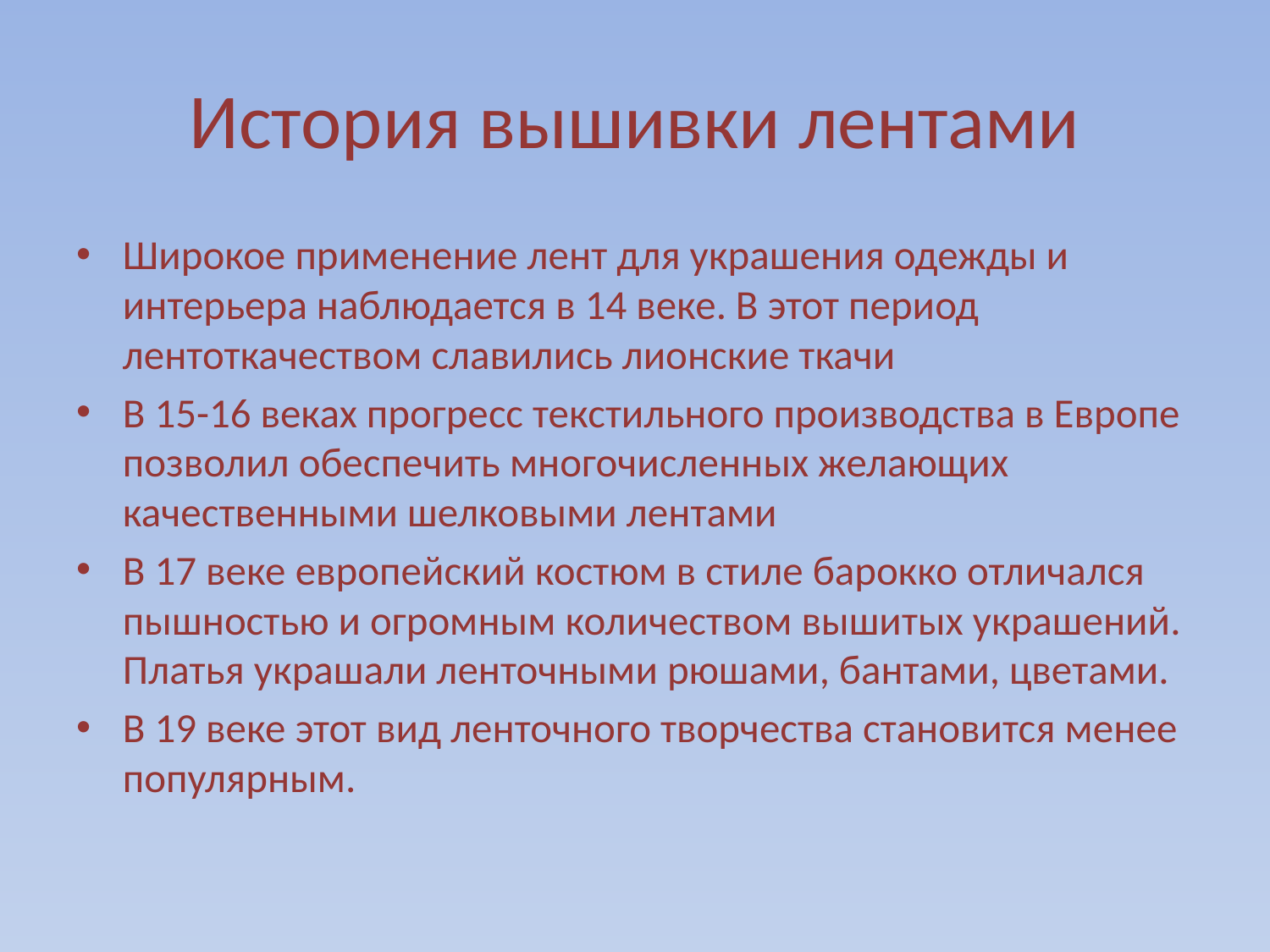

# История вышивки лентами
Широкое применение лент для украшения одежды и интерьера наблюдается в 14 веке. В этот период лентоткачеством славились лионские ткачи
В 15-16 веках прогресс текстильного производства в Европе позволил обеспечить многочисленных желающих качественными шелковыми лентами
В 17 веке европейский костюм в стиле барокко отличался пышностью и огромным количеством вышитых украшений. Платья украшали ленточными рюшами, бантами, цветами.
В 19 веке этот вид ленточного творчества становится менее популярным.